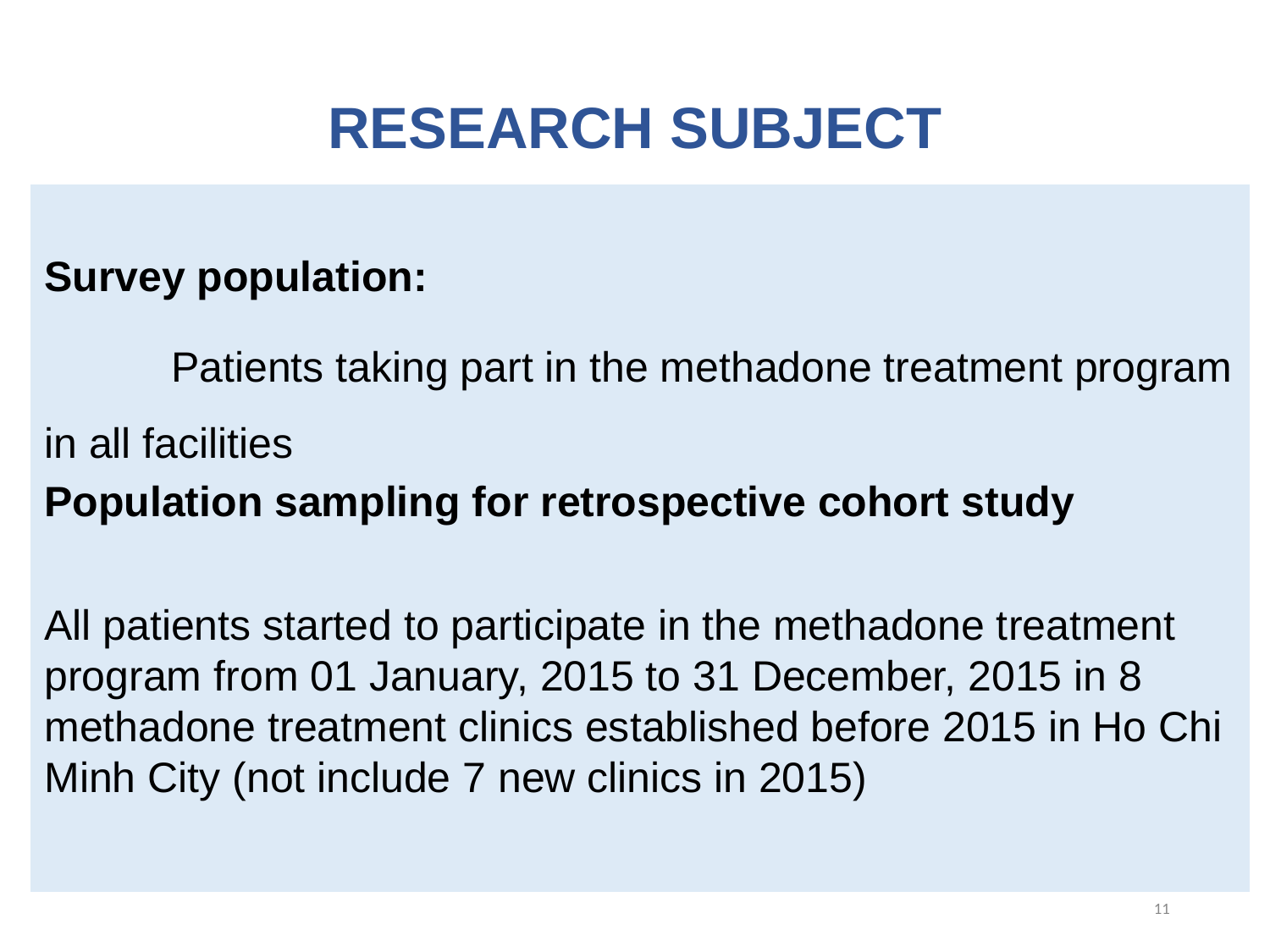

# RESEARCH SUBJECT

Survey population:
	Patients taking part in the methadone treatment program in all facilities
Population sampling for retrospective cohort study

All patients started to participate in the methadone treatment program from 01 January, 2015 to 31 December, 2015 in 8 methadone treatment clinics established before 2015 in Ho Chi Minh City (not include 7 new clinics in 2015)

11